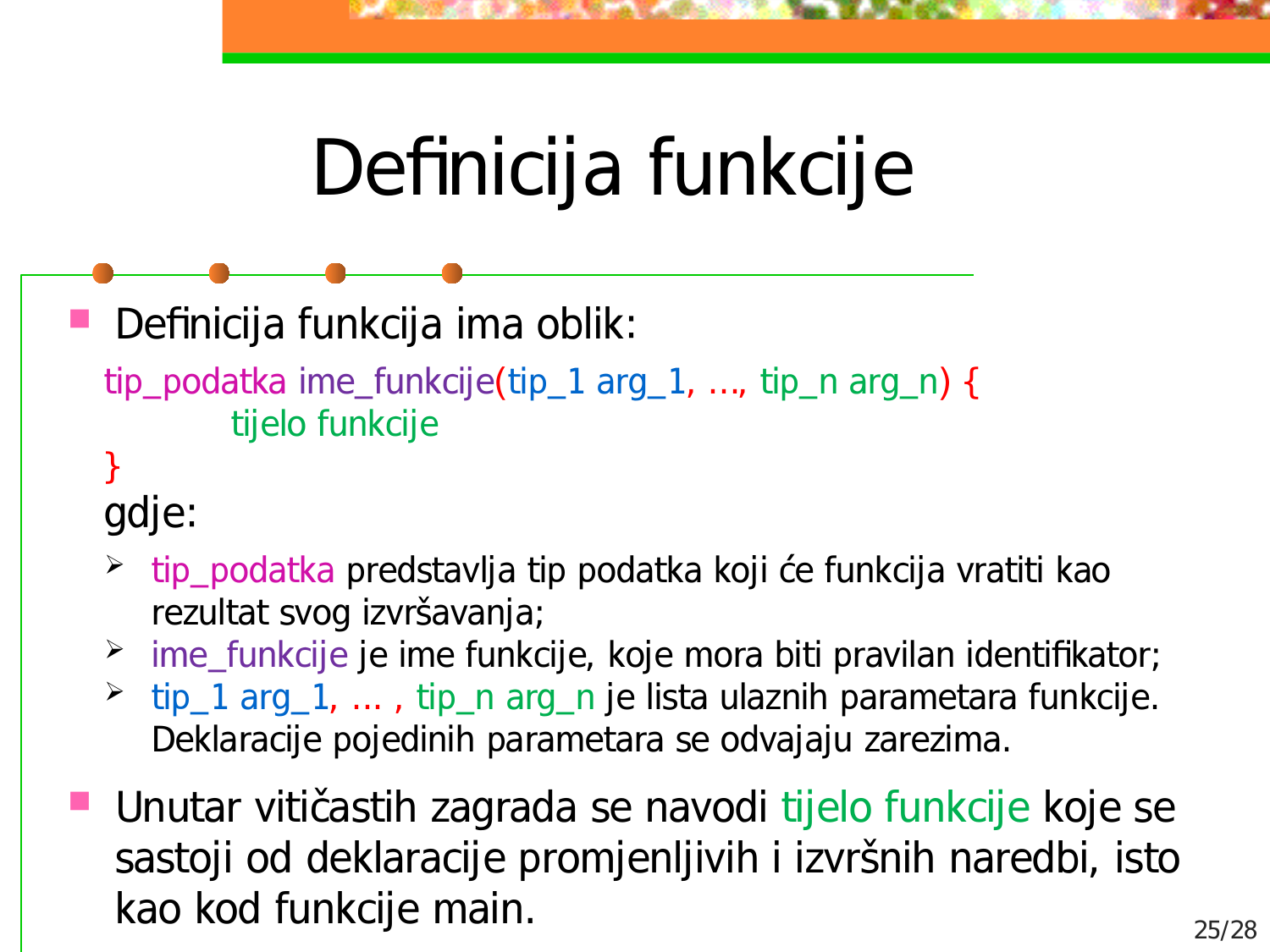

# Definicija funkcije
Definicija funkcija ima oblik:
tip_podatka ime_funkcije(tip_1 arg_1, ..., tip_n arg_n) {
	tijelo funkcije
}
gdje:
tip_podatka predstavlja tip podatka koji će funkcija vratiti kao rezultat svog izvršavanja;
ime_funkcije je ime funkcije, koje mora biti pravilan identifikator;
tip_1 arg_1, ... , tip_n arg_n je lista ulaznih parametara funkcije. Deklaracije pojedinih parametara se odvajaju zarezima.
Unutar vitičastih zagrada se navodi tijelo funkcije koje se sastoji od deklaracije promjenljivih i izvršnih naredbi, isto kao kod funkcije main.
25/28